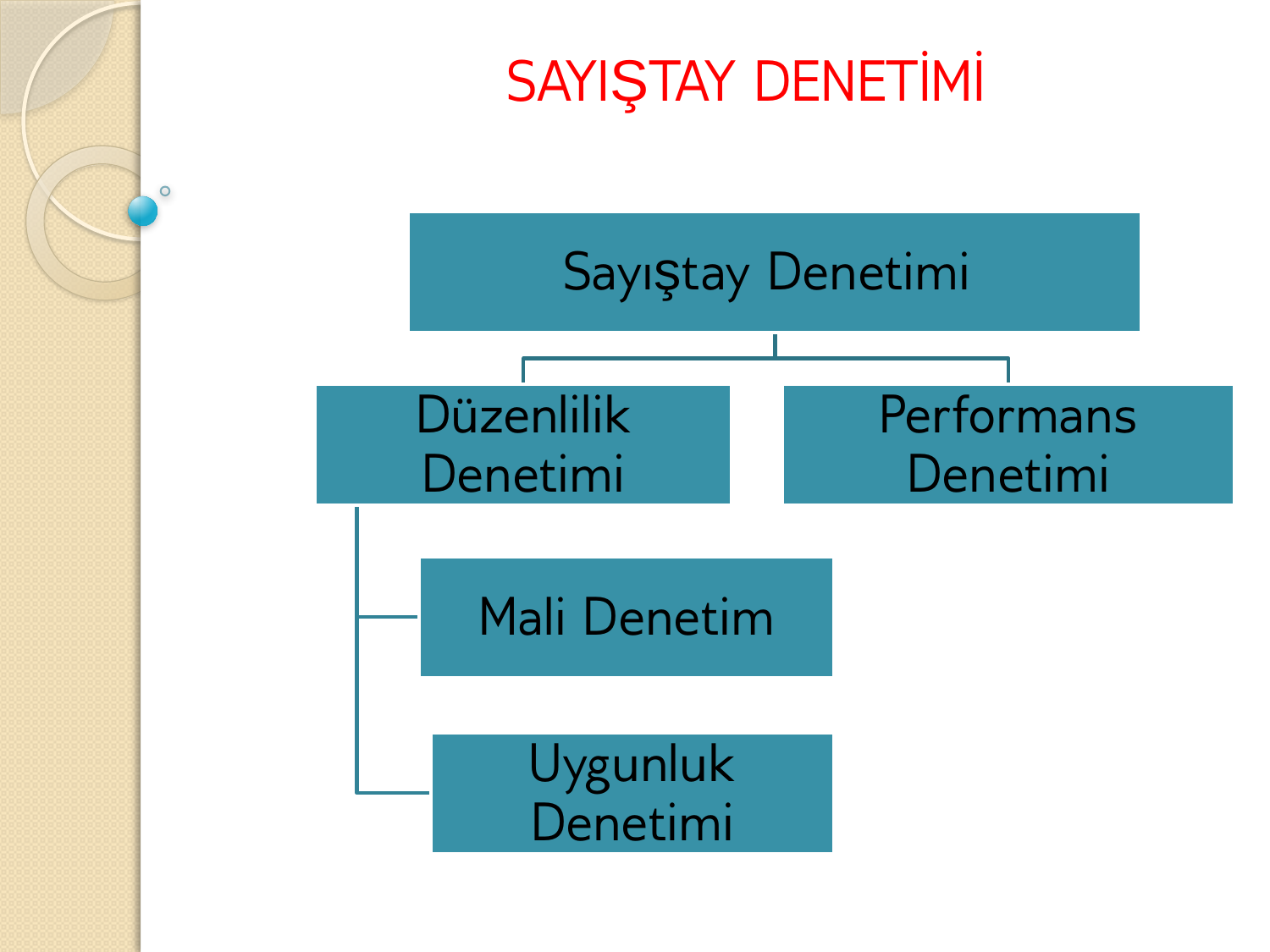

# SAYIŞTAY DENETİMİ
Sayıştay Denetimi
Düzenlilik Denetimi
Mali Denetim
Uygunluk Denetimi
Performans Denetimi